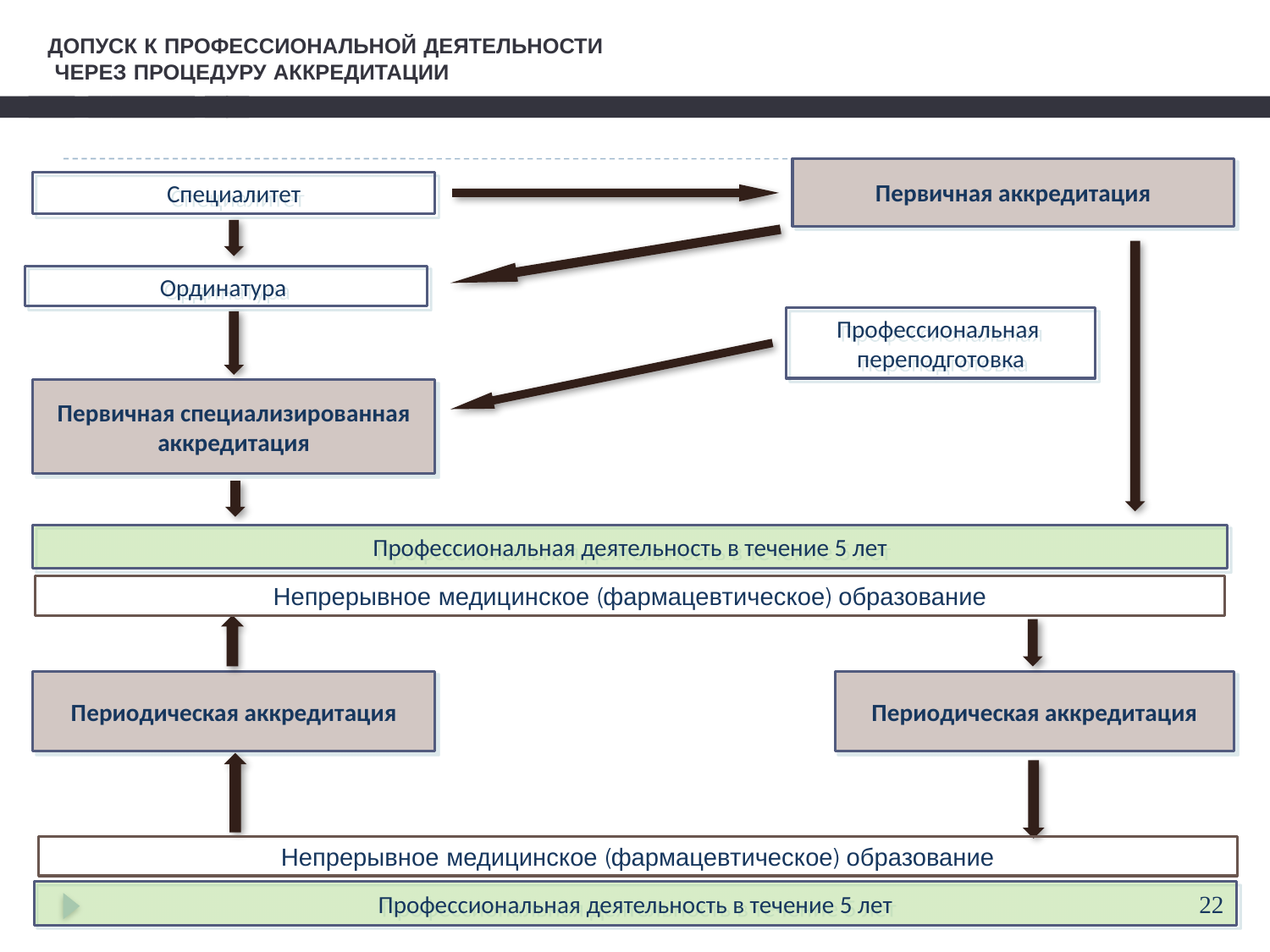

# ДОПУСК К ПРОФЕССИОНАЛЬНОЙ ДЕЯТЕЛЬНОСТИ ЧЕРЕЗ ПРОЦЕДУРУ АККРЕДИТАЦИИ

Первичная аккредитация
Специалитет

Ординатура
Профессиональная
переподготовка

Первичная специализированная аккредитация

Профессиональная деятельность в течение 5 лет
Непрерывное медицинское (фармацевтическое) образование

Периодическая аккредитация
Периодическая аккредитация

Непрерывное медицинское (фармацевтическое) образование
Профессиональная деятельность в течение 5 лет
22